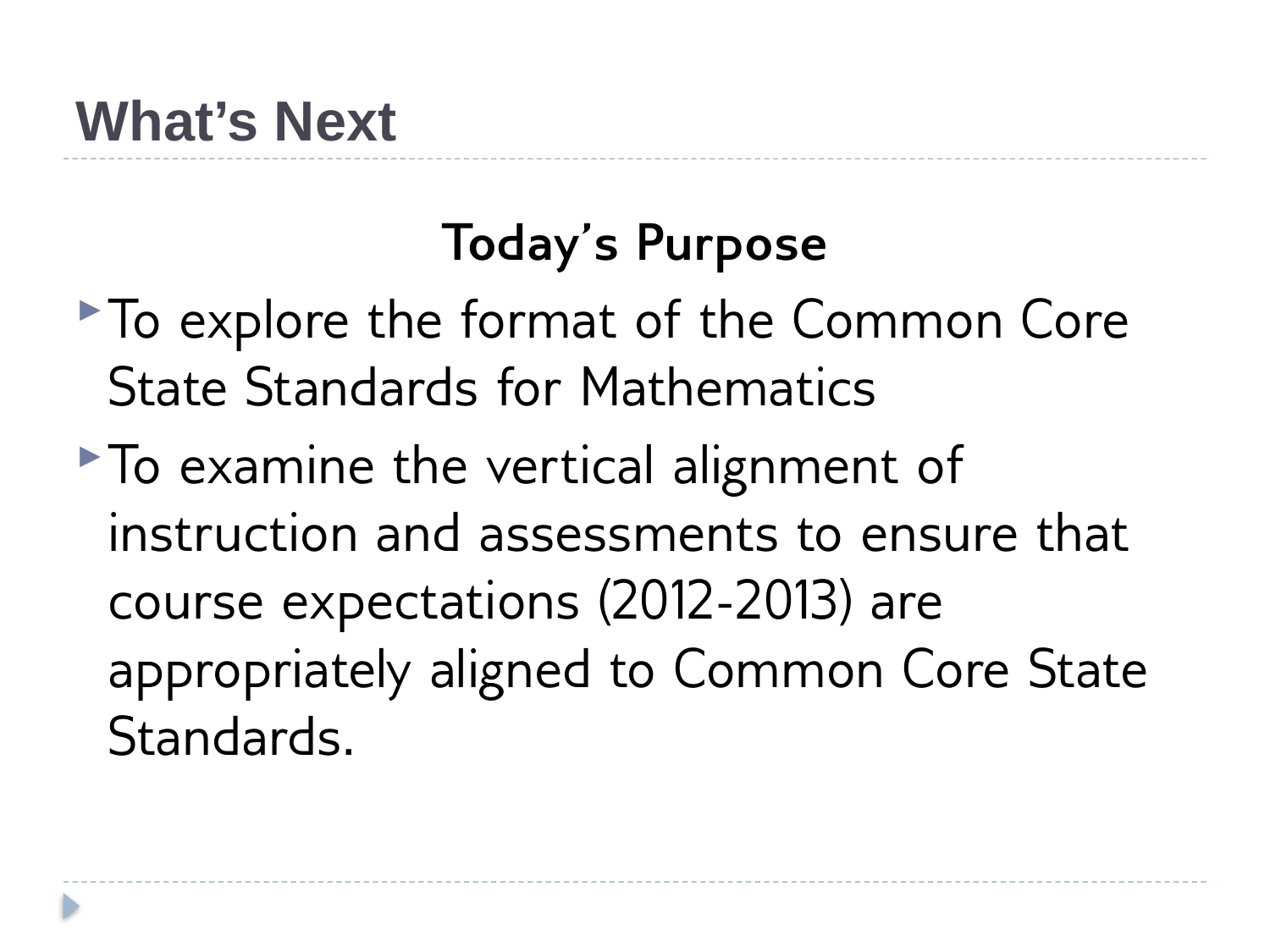

# What’s Next
Today’s Purpose
To explore the format of the Common Core State Standards for Mathematics
To examine the vertical alignment of instruction and assessments to ensure that course expectations (2012-2013) are appropriately aligned to Common Core State Standards.